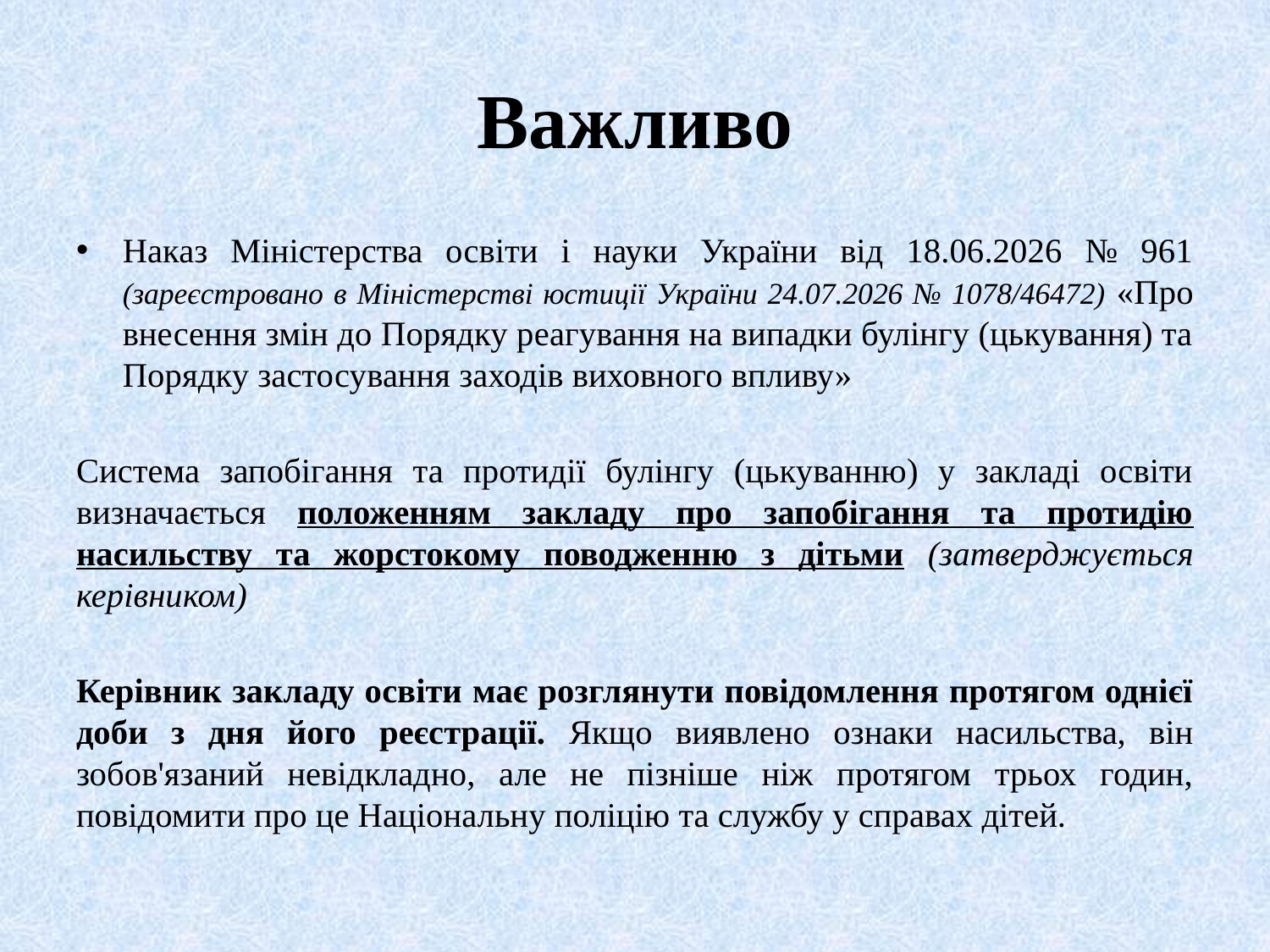

# Важливо
Наказ Міністерства освіти і науки України від 18.06.2026 № 961 (зареєстровано в Міністерстві юстиції України 24.07.2026 № 1078/46472) «Про внесення змін до Порядку реагування на випадки булінгу (цькування) та Порядку застосування заходів виховного впливу»

Система запобігання та протидії булінгу (цькуванню) у закладі освіти визначається положенням закладу про запобігання та протидію насильству та жорстокому поводженню з дітьми (затверджується керівником)

Керівник закладу освіти має розглянути повідомлення протягом однієї доби з дня його реєстрації. Якщо виявлено ознаки насильства, він зобов'язаний невідкладно, але не пізніше ніж протягом трьох годин, повідомити про це Національну поліцію та службу у справах дітей.